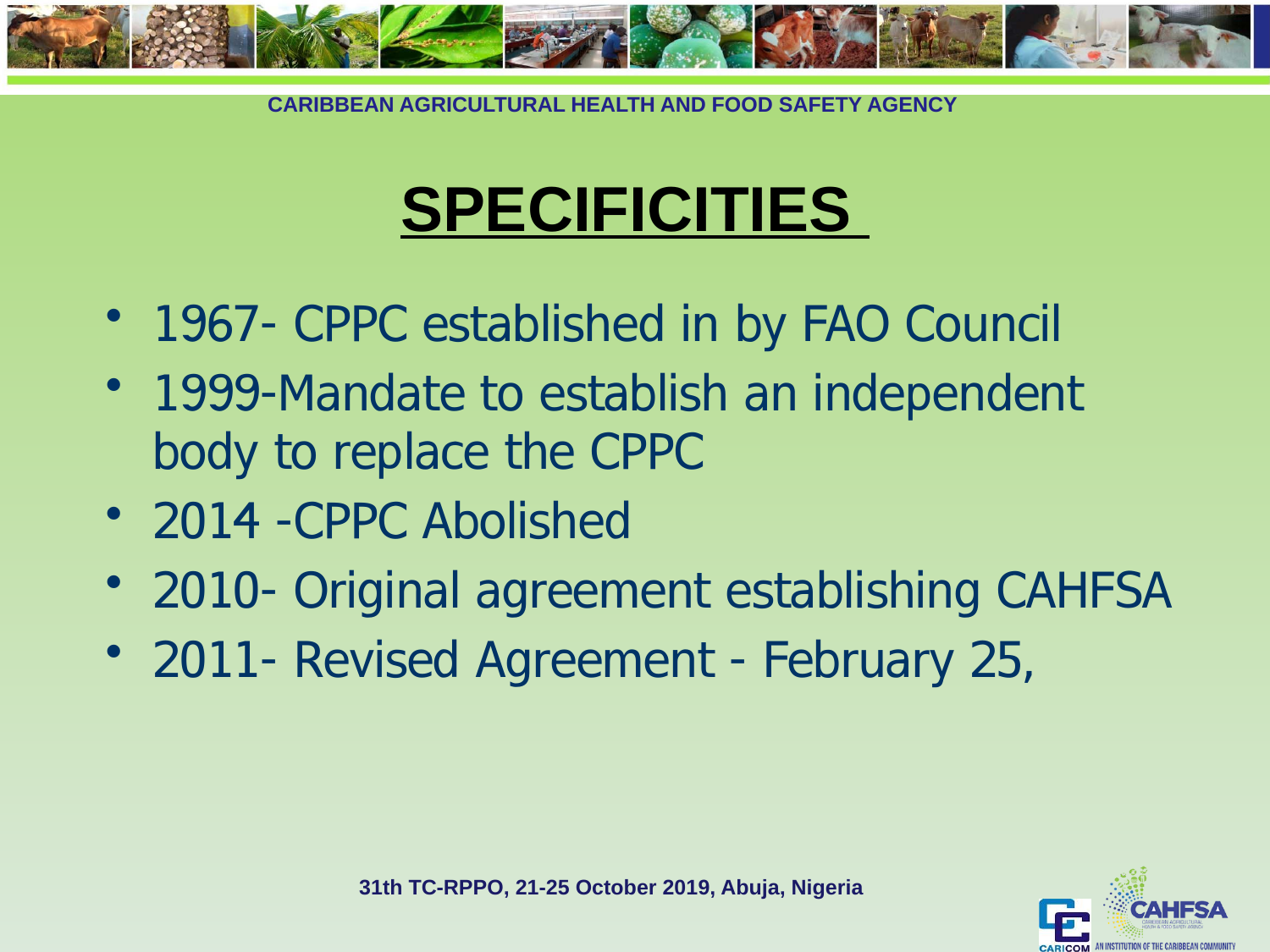

# SPECIFICITIES
1967- CPPC established in by FAO Council
1999-Mandate to establish an independent body to replace the CPPC
2014 -CPPC Abolished
2010- Original agreement establishing CAHFSA
2011- Revised Agreement - February 25,